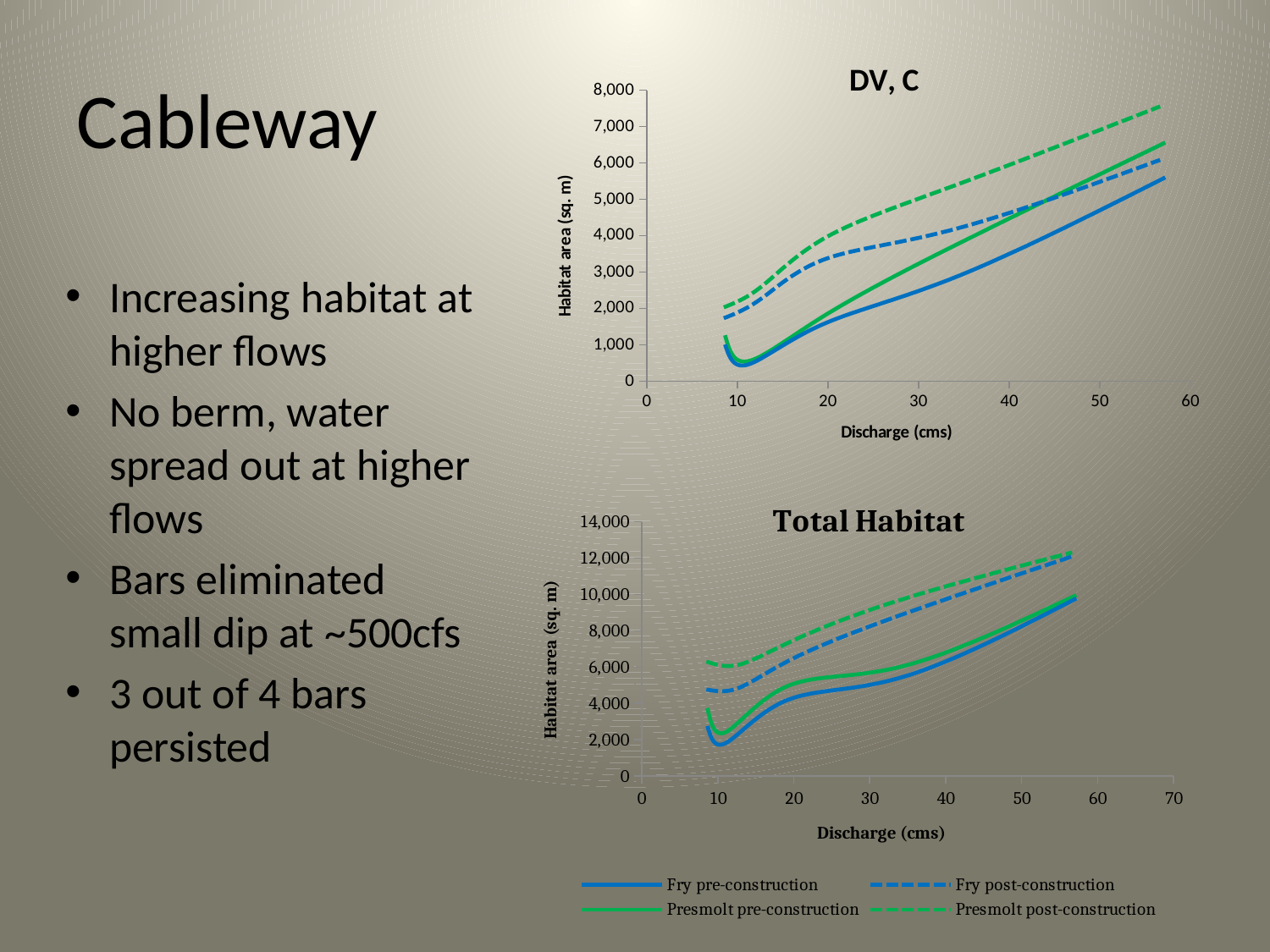

# Cableway

### Chart: DV, C

| Category |  |  |  |  |
|---|---|---|---|---|
Increasing habitat at higher flows
No berm, water spread out at higher flows
Bars eliminated small dip at ~500cfs
3 out of 4 bars persisted

### Chart: Total Habitat

| Category |  |  |  |  |
|---|---|---|---|---|